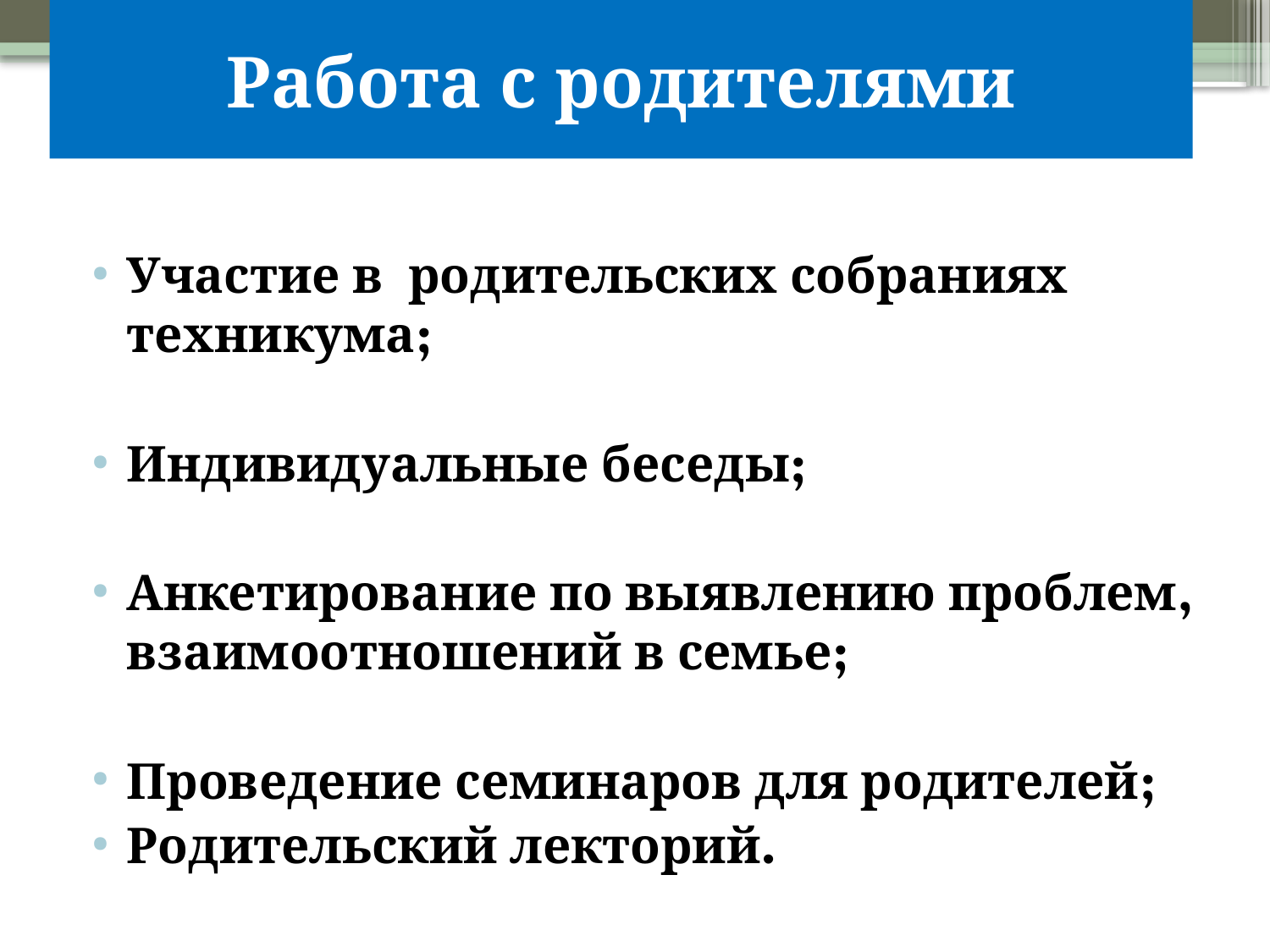

# Работа с родителями
Участие в  родительских собраниях техникума;

Индивидуальные беседы;

Анкетирование по выявлению проблем, взаимоотношений в семье;

Проведение семинаров для родителей;
Родительский лекторий.